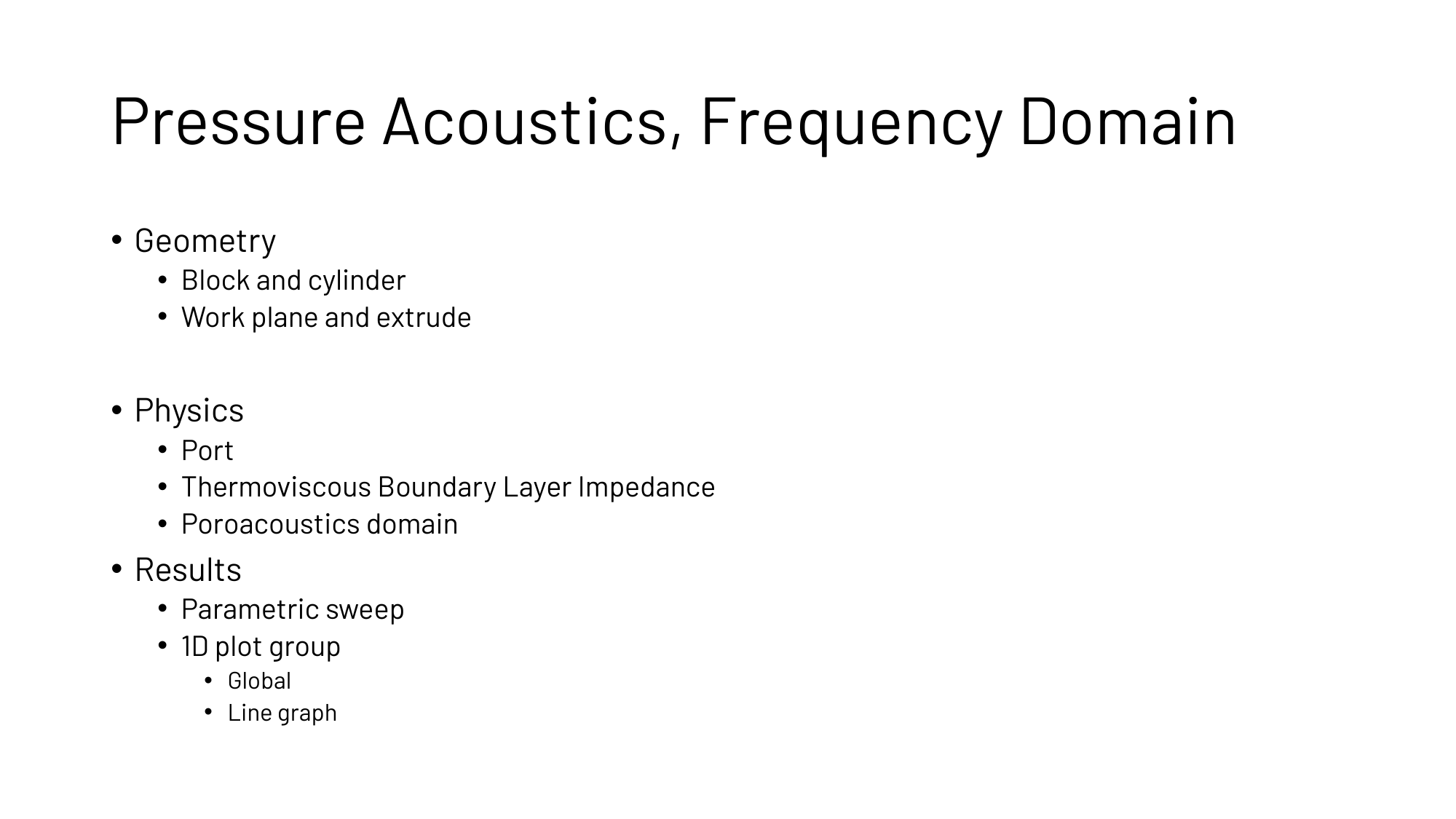

# Pressure Acoustics, Frequency Domain
Geometry
Block and cylinder
Work plane and extrude

Physics
Port
Thermoviscous Boundary Layer Impedance
Poroacoustics domain
Results
Parametric sweep
1D plot group
Global
Line graph